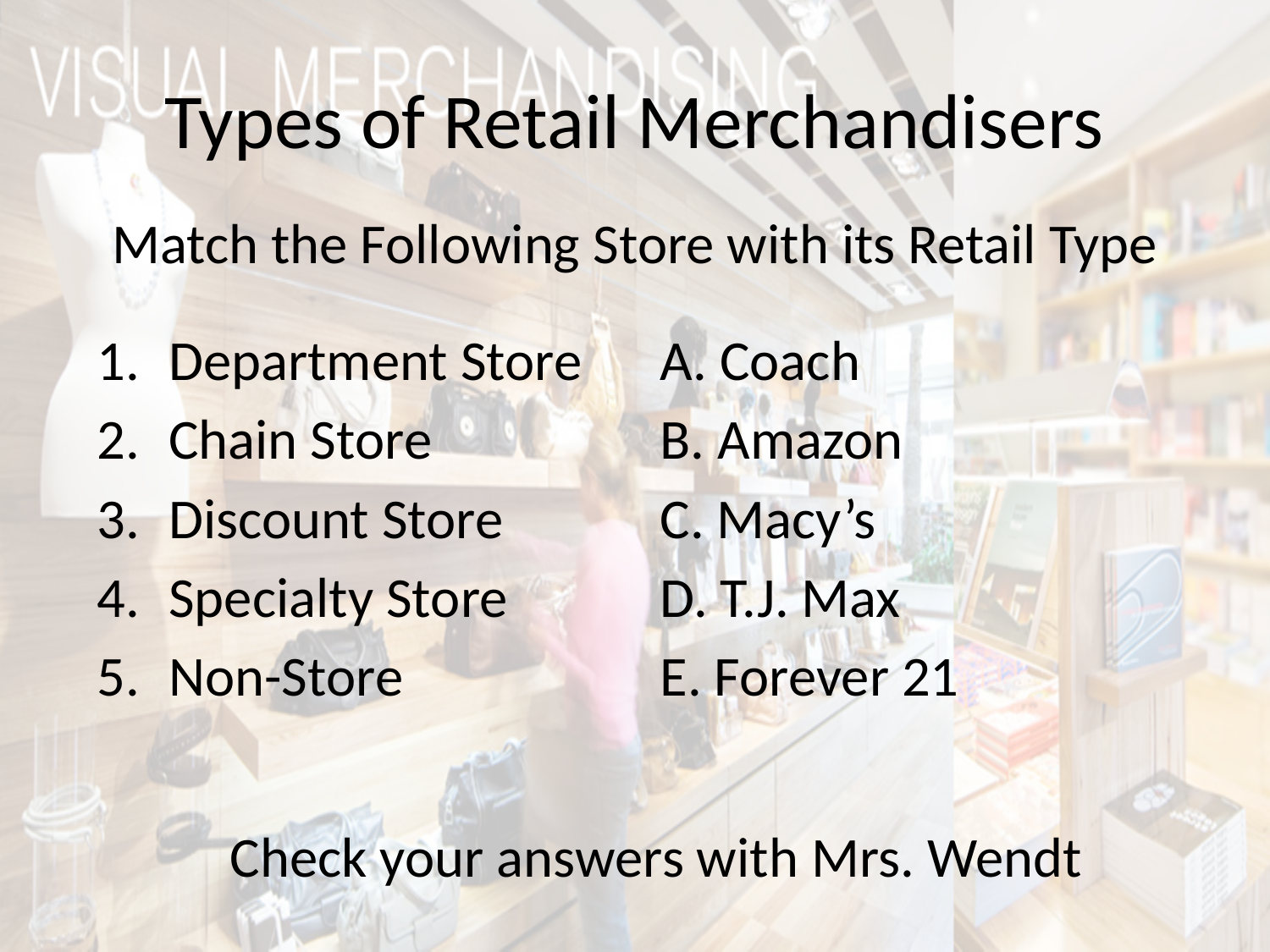

# Types of Retail Merchandisers
Match the Following Store with its Retail Type
Department Store
Chain Store
Discount Store
Specialty Store
Non-Store
A. Coach
B. Amazon
C. Macy’s
D. T.J. Max
E. Forever 21
Check your answers with Mrs. Wendt